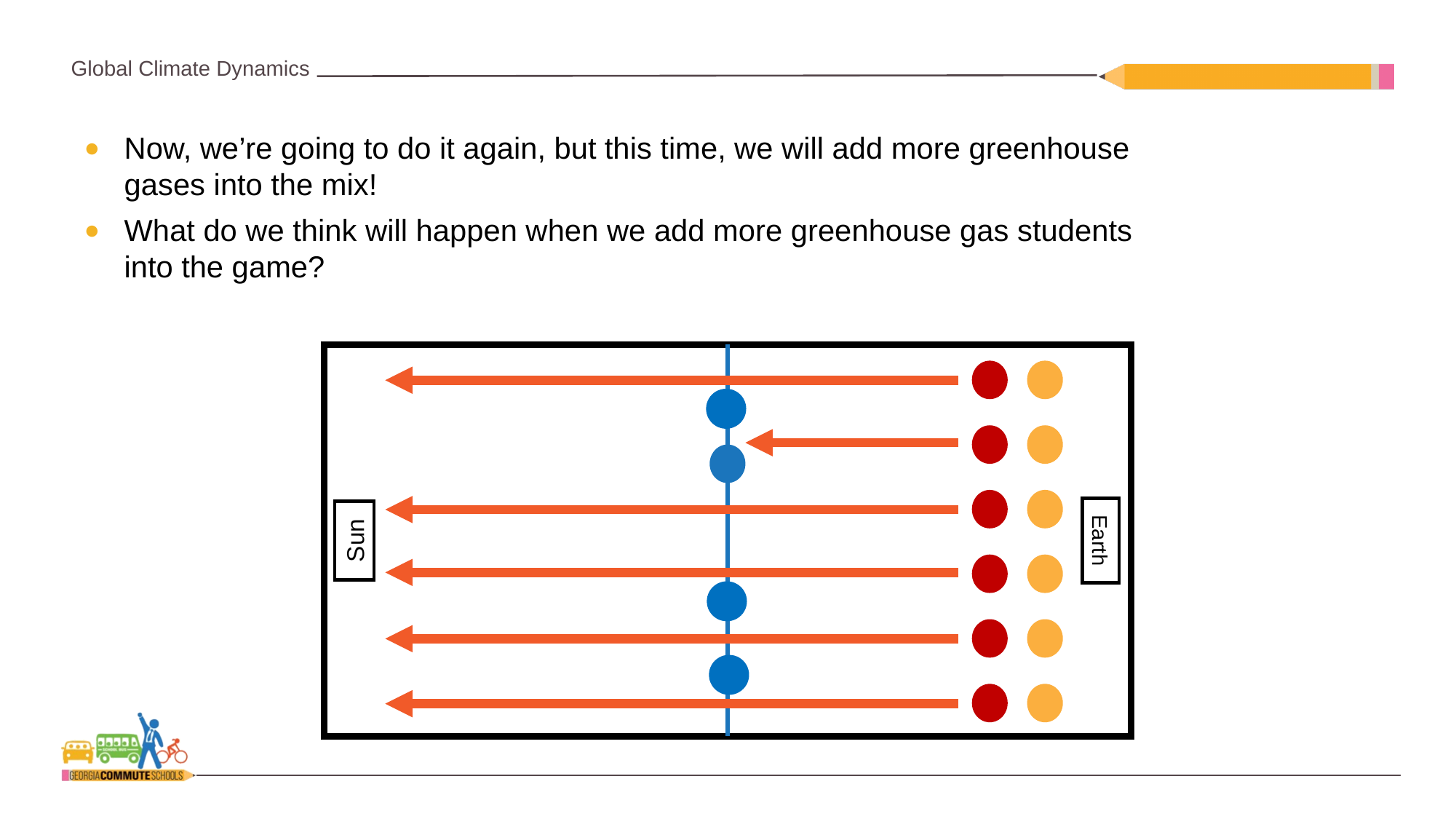

Now, we’re going to do it again, but this time, we will add more greenhouse gases into the mix!
What do we think will happen when we add more greenhouse gas students into the game?

Sun
Earth